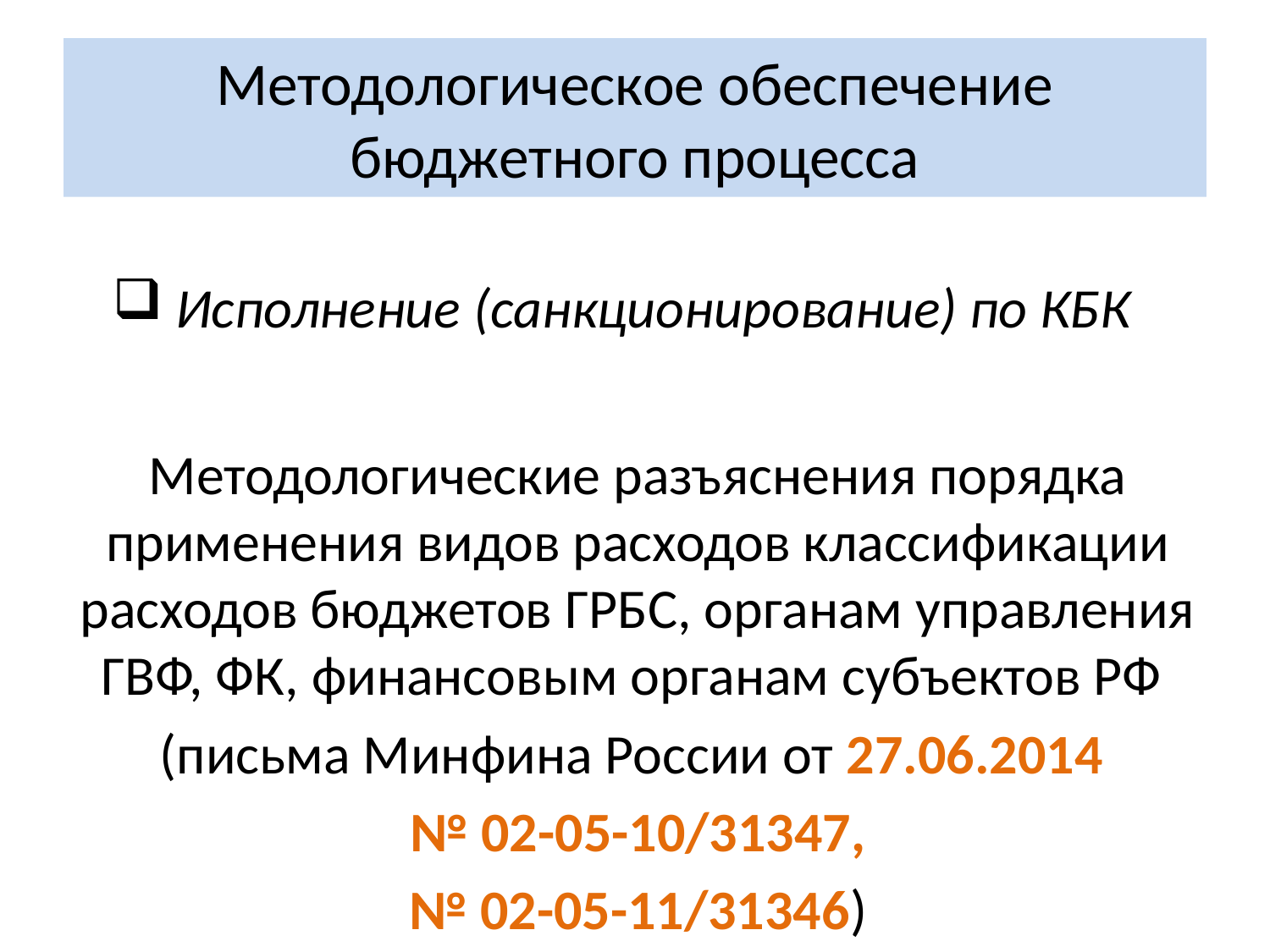

# Методологическое обеспечение бюджетного процесса
Исполнение (санкционирование) по КБК

Методологические разъяснения порядка применения видов расходов классификации расходов бюджетов ГРБС, органам управления ГВФ, ФК, финансовым органам субъектов РФ
(письма Минфина России от 27.06.2014
 № 02-05-10/31347,
№ 02-05-11/31346)